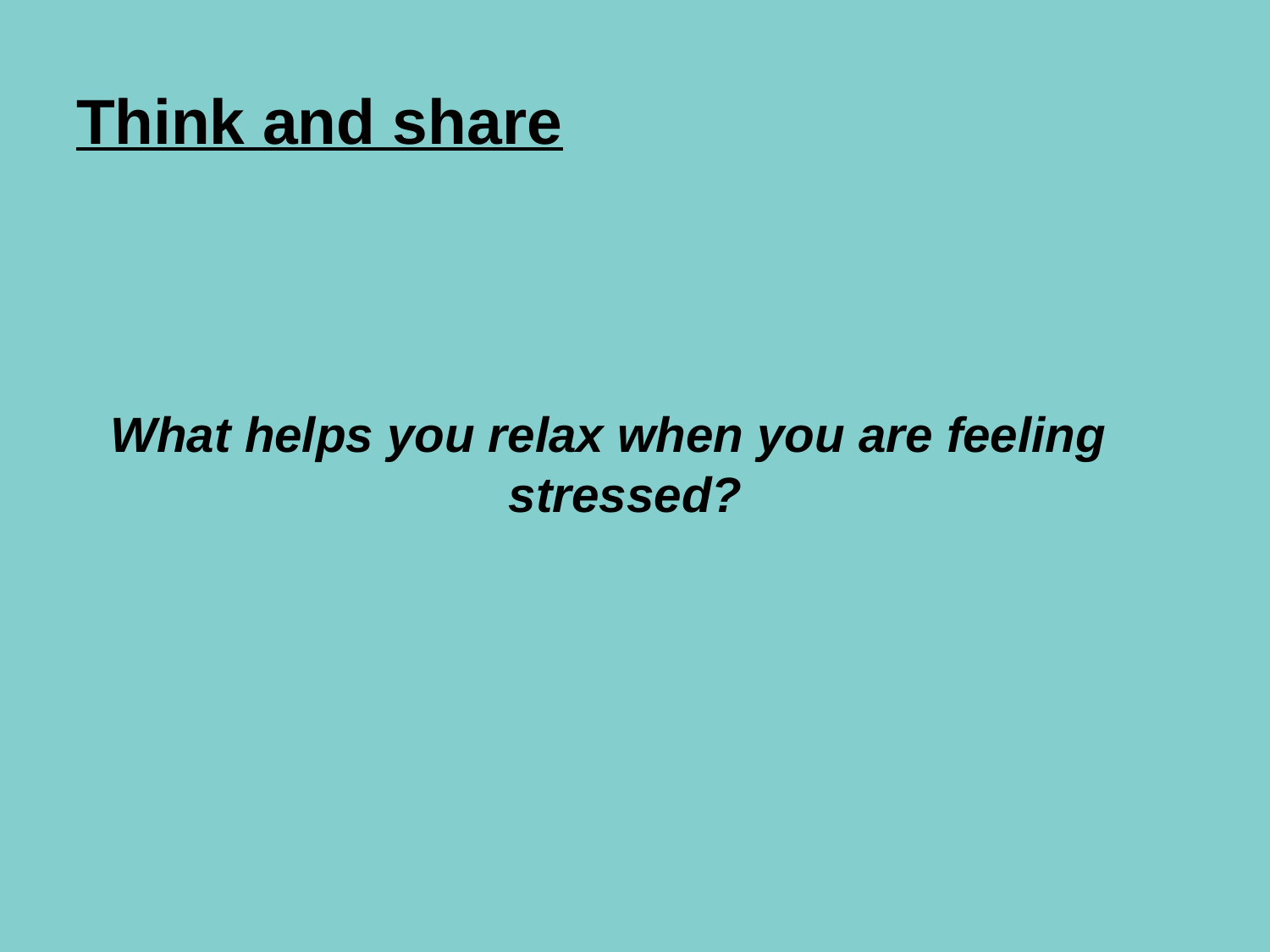

# Think and share

What helps you relax when you are feeling stressed?